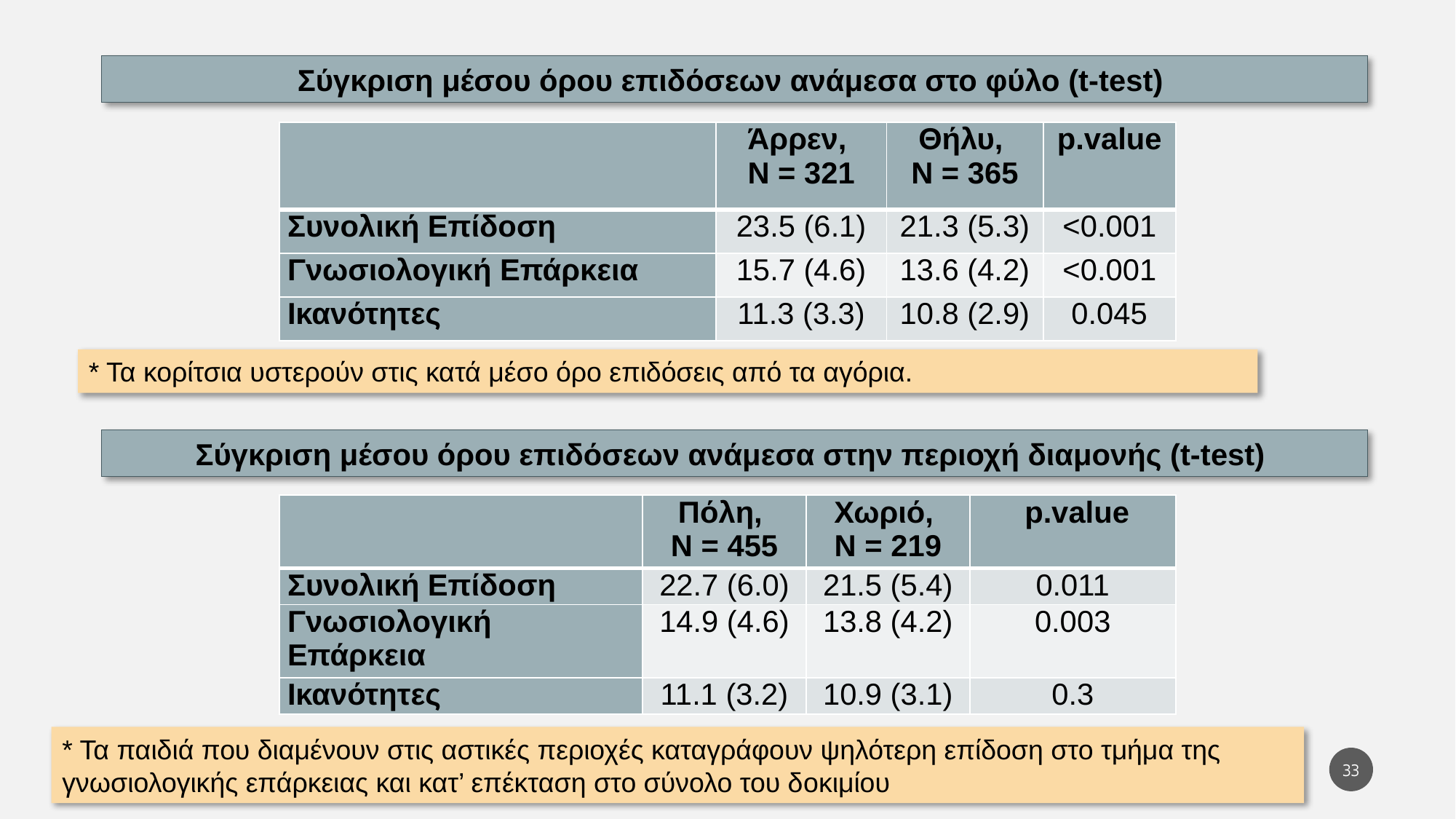

Σύγκριση μέσου όρου επιδόσεων ανάμεσα στο φύλο (t-test)
|  | Άρρεν, N = 321 | Θήλυ, N = 365 | p.value |
| --- | --- | --- | --- |
| Συνολική Επίδοση | 23.5 (6.1) | 21.3 (5.3) | <0.001 |
| Γνωσιολογική Επάρκεια | 15.7 (4.6) | 13.6 (4.2) | <0.001 |
| Ικανότητες | 11.3 (3.3) | 10.8 (2.9) | 0.045 |
* Τα κορίτσια υστερούν στις κατά μέσο όρο επιδόσεις από τα αγόρια.
Σύγκριση μέσου όρου επιδόσεων ανάμεσα στην περιοχή διαμονής (t-test)
|  | Πόλη, N = 455 | Χωριό, N = 219 | p.value |
| --- | --- | --- | --- |
| Συνολική Επίδοση | 22.7 (6.0) | 21.5 (5.4) | 0.011 |
| Γνωσιολογική Επάρκεια | 14.9 (4.6) | 13.8 (4.2) | 0.003 |
| Ικανότητες | 11.1 (3.2) | 10.9 (3.1) | 0.3 |
* Τα παιδιά που διαμένουν στις αστικές περιοχές καταγράφουν ψηλότερη επίδοση στο τμήμα της γνωσιολογικής επάρκειας και κατ’ επέκταση στο σύνολο του δoκιμίου
33